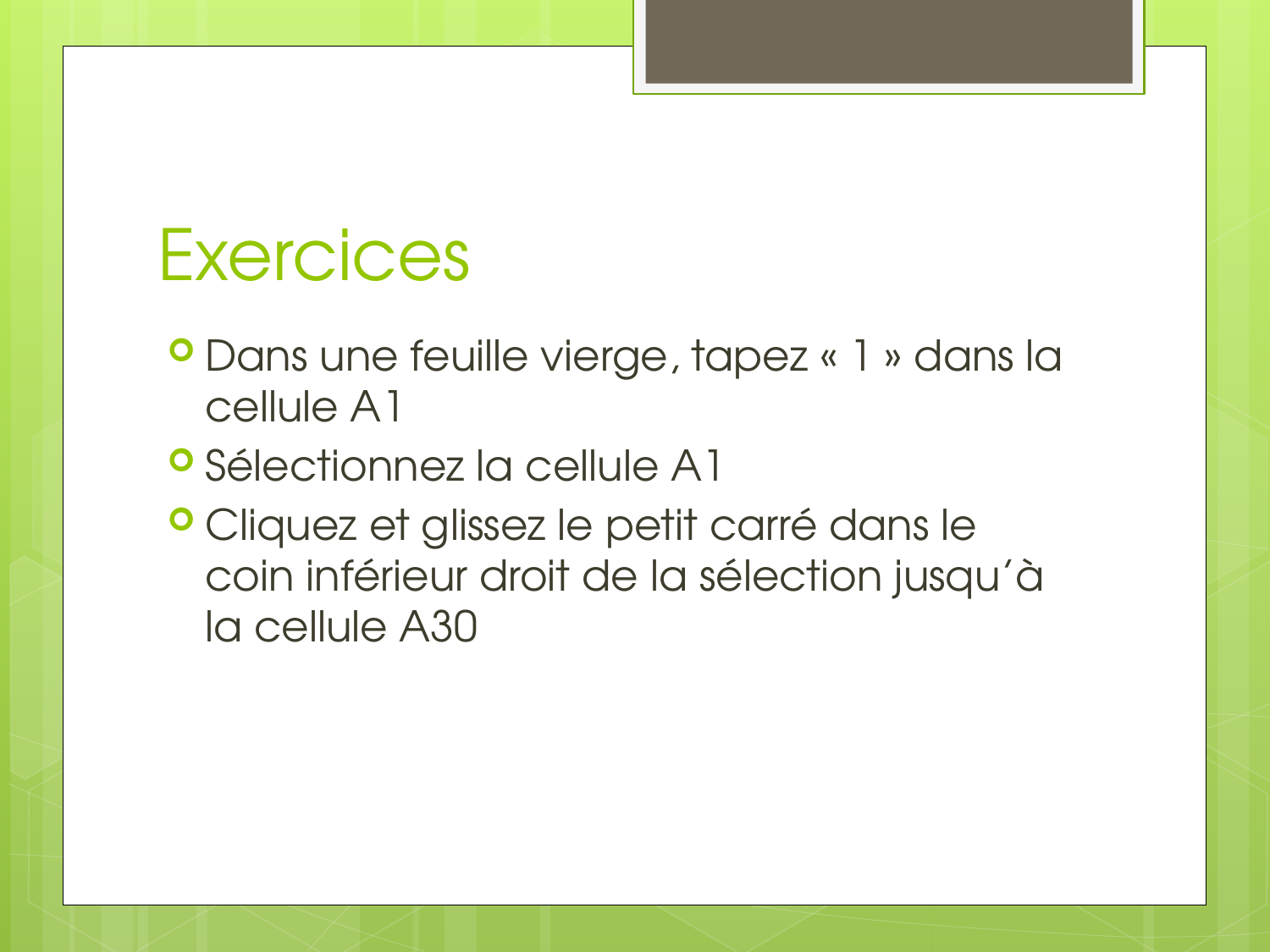

# Exercices
Dans une feuille vierge, tapez « 1 » dans la cellule A1
Sélectionnez la cellule A1
Cliquez et glissez le petit carré dans le coin inférieur droit de la sélection jusqu’à la cellule A30